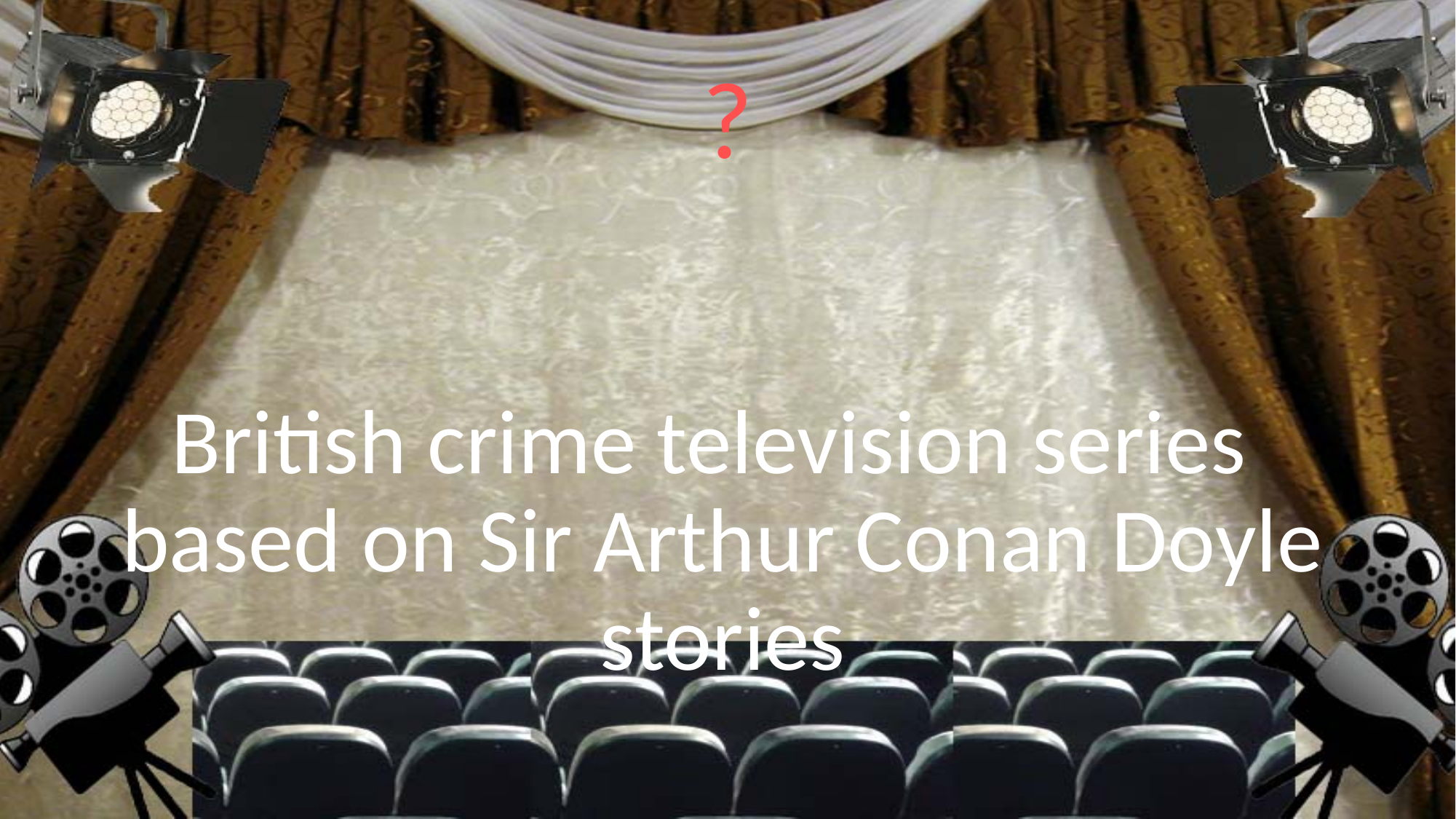

# ?
British crime television series based on Sir Arthur Conan Doyle stories